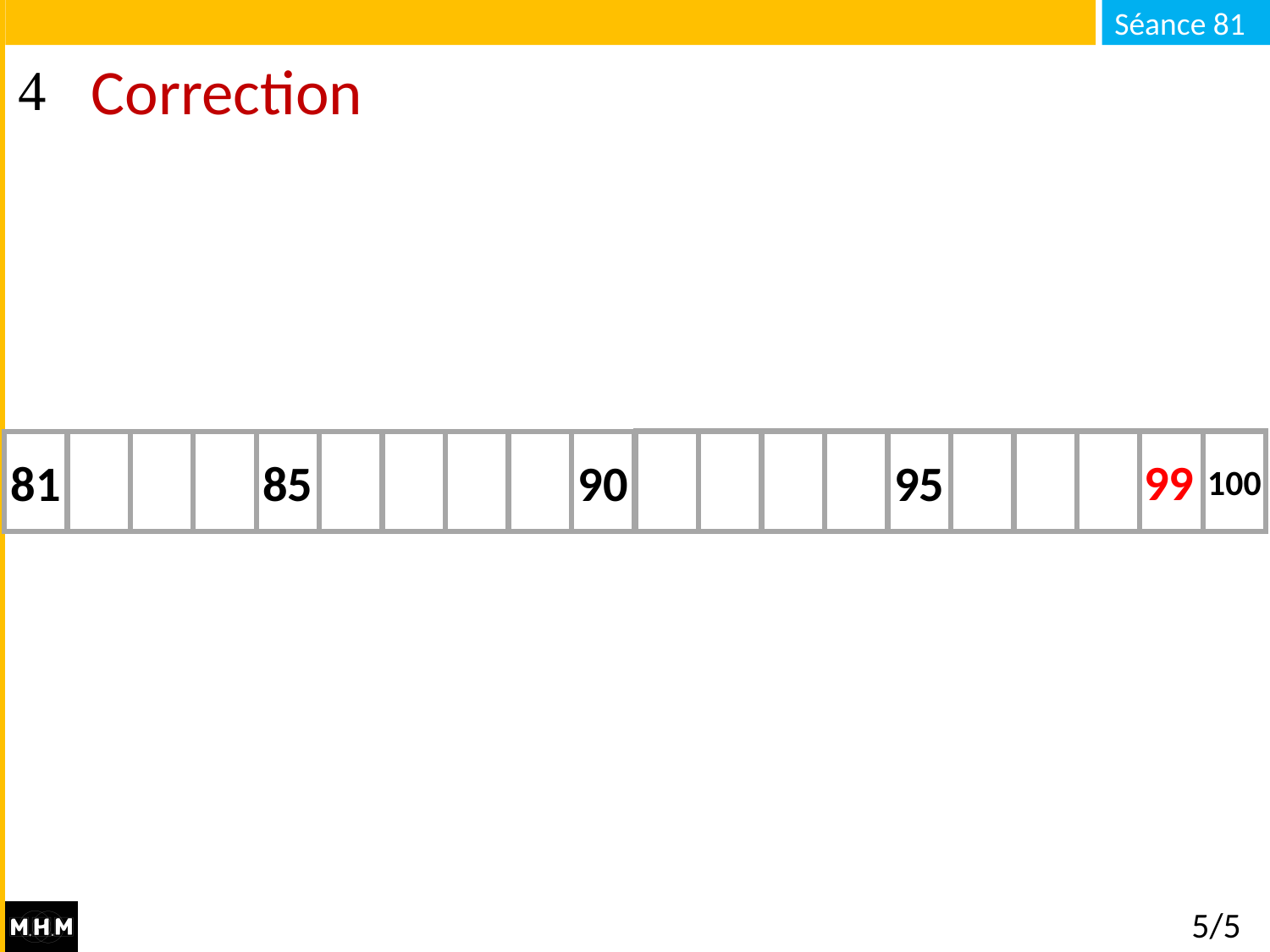

# Correction

95

100

81

85

90

99
5/5